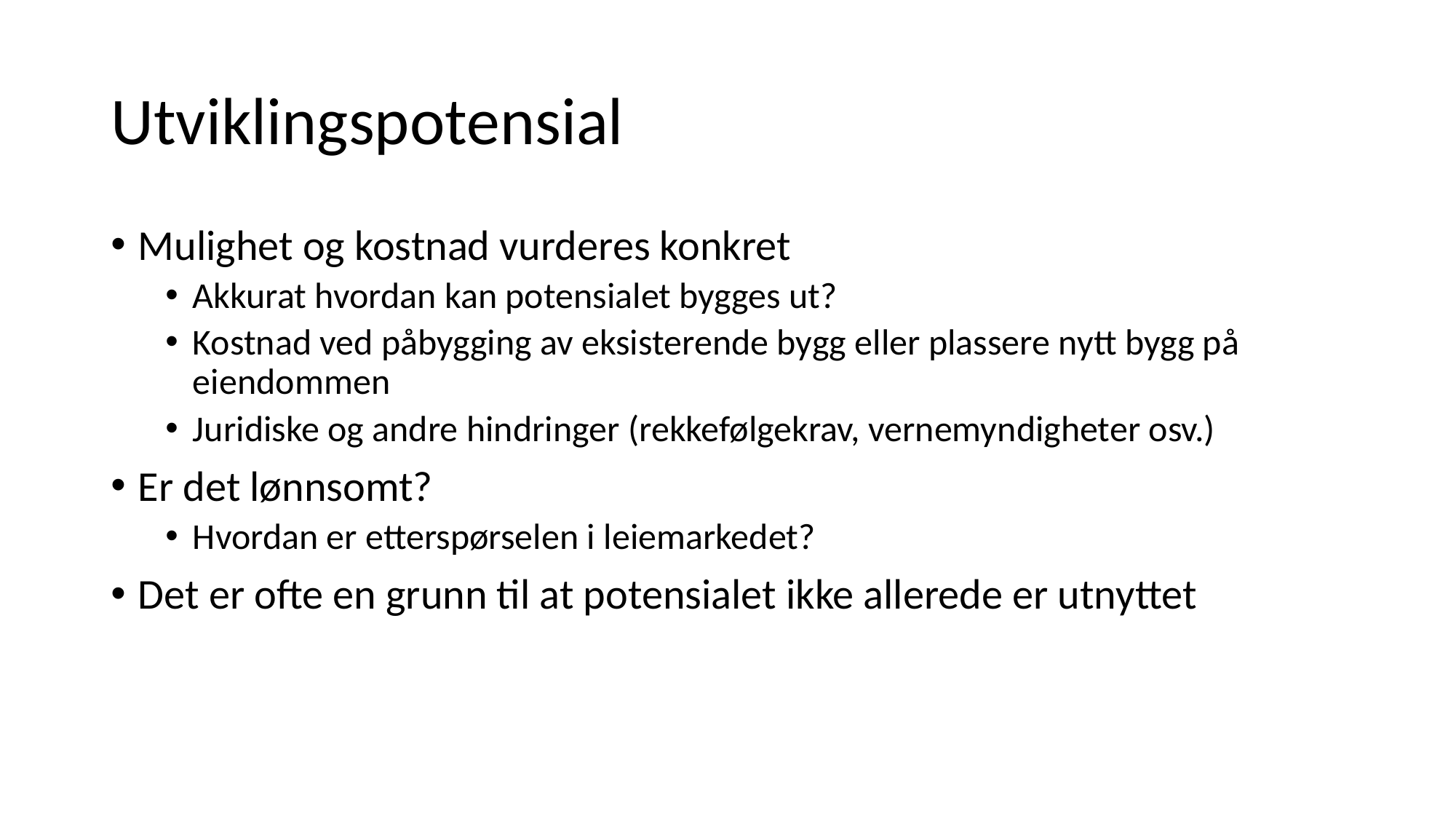

# Utviklingspotensial
Mulighet og kostnad vurderes konkret
Akkurat hvordan kan potensialet bygges ut?
Kostnad ved påbygging av eksisterende bygg eller plassere nytt bygg på eiendommen
Juridiske og andre hindringer (rekkefølgekrav, vernemyndigheter osv.)
Er det lønnsomt?
Hvordan er etterspørselen i leiemarkedet?
Det er ofte en grunn til at potensialet ikke allerede er utnyttet